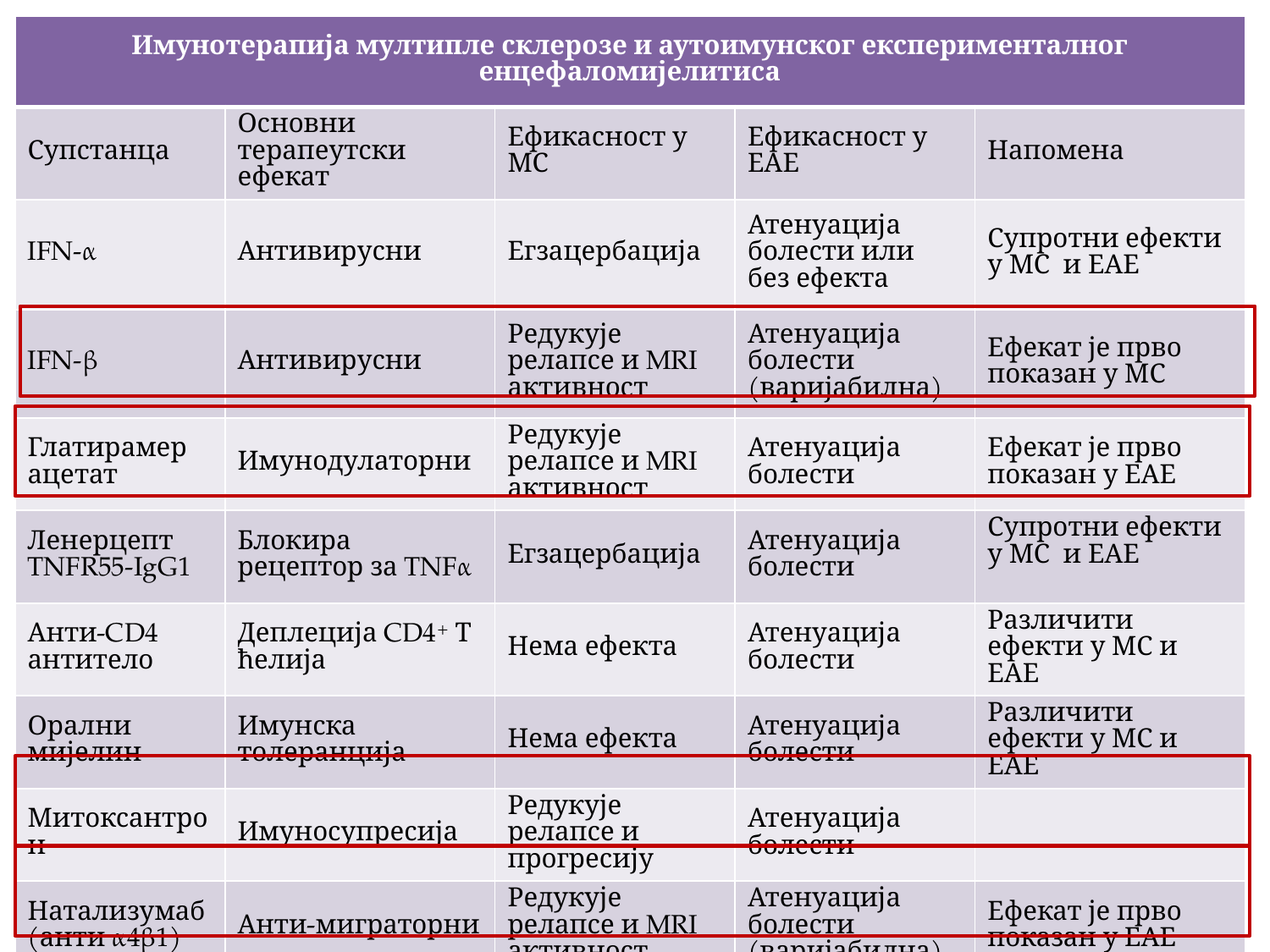

| Имунотерапија мултипле склерозе и аутоимунског експерименталног енцефаломијелитиса |  |  |  |  |
| --- | --- | --- | --- | --- |
| Супстанца | Основни терапеутски ефекат | Ефикасност у МС | Ефикасност у ЕАЕ | Напомена |
| IFN-α | Антивирусни | Егзацербација | Атенуација болести или без ефекта | Супротни ефекти у МС и ЕАЕ |
| IFN-β | Антивирусни | Редукује релапсе и MRI активност | Атенуација болести (варијабилна) | Ефекат је прво показан у МС |
| Глатирамер ацетат | Имунодулаторни | Редукује релапсе и MRI активност | Атенуација болести | Ефекат је прво показан у ЕАЕ |
| Ленерцепт TNFR55-IgG1 | Блокира рецептор за TNFα | Егзацербација | Атенуација болести | Супротни ефекти у МС и ЕАЕ |
| Анти-CD4 антитело | Деплеција CD4+ Т ћелија | Нема ефекта | Атенуација болести | Различити ефекти у МС и ЕАЕ |
| Орални мијелин | Имунска толеранција | Нема ефекта | Атенуација болести | Различити ефекти у МС и ЕАЕ |
| Митоксантрон | Имуносупресија | Редукује релапсе и прогресију | Атенуација болести |  |
| Натализумаб (анти α4β1) | Анти-миграторни | Редукује релапсе и MRI активност | Атенуација болести (варијабилна) | Ефекат је прво показан у ЕАЕ |